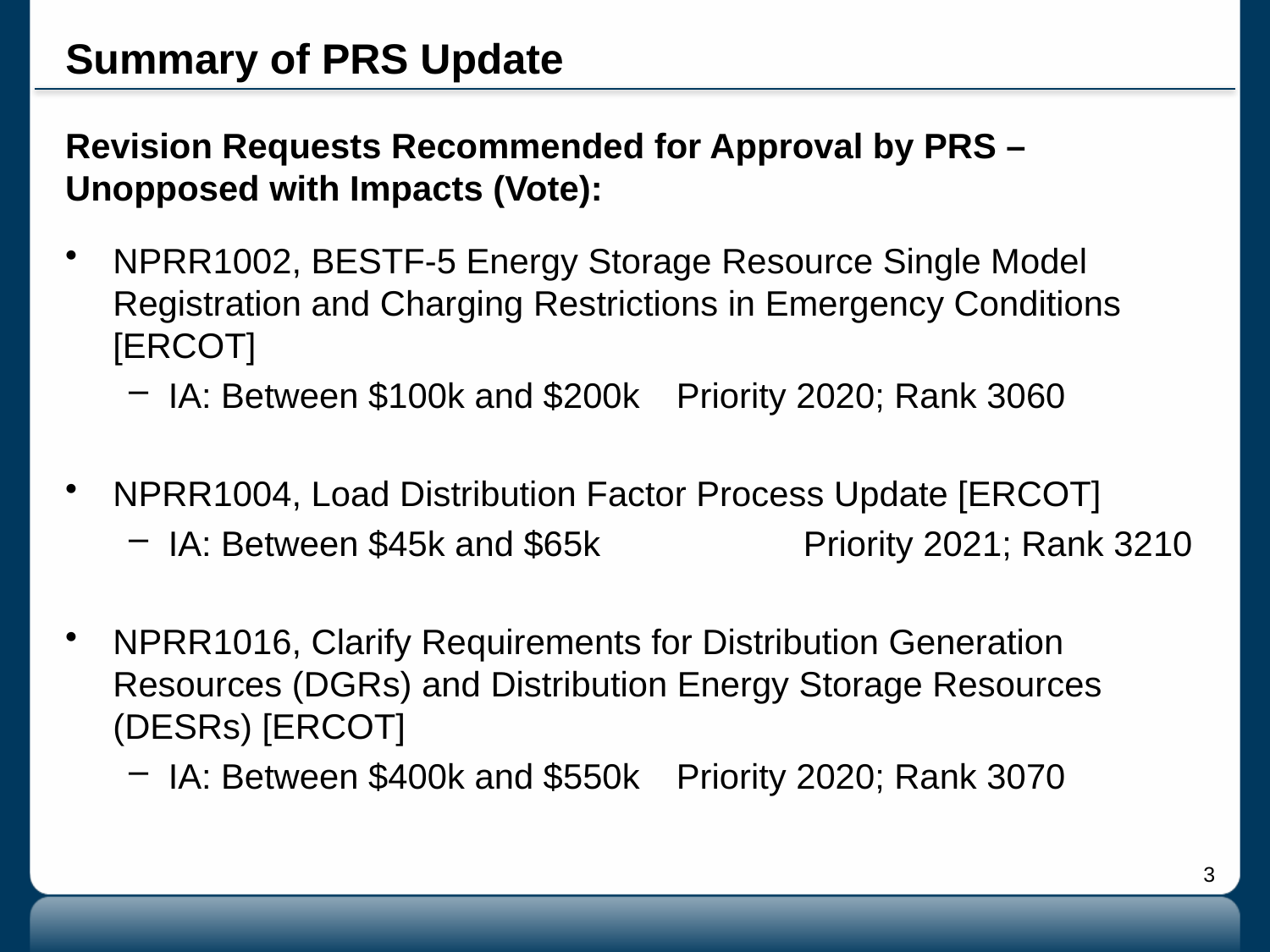

# Summary of PRS Update
Revision Requests Recommended for Approval by PRS – Unopposed with Impacts (Vote):

NPRR1002, BESTF-5 Energy Storage Resource Single Model Registration and Charging Restrictions in Emergency Conditions [ERCOT]
IA: Between $100k and $200k	Priority 2020; Rank 3060

NPRR1004, Load Distribution Factor Process Update [ERCOT]
IA: Between $45k and $65k		Priority 2021; Rank 3210

NPRR1016, Clarify Requirements for Distribution Generation Resources (DGRs) and Distribution Energy Storage Resources (DESRs) [ERCOT]
IA: Between $400k and $550k	Priority 2020; Rank 3070